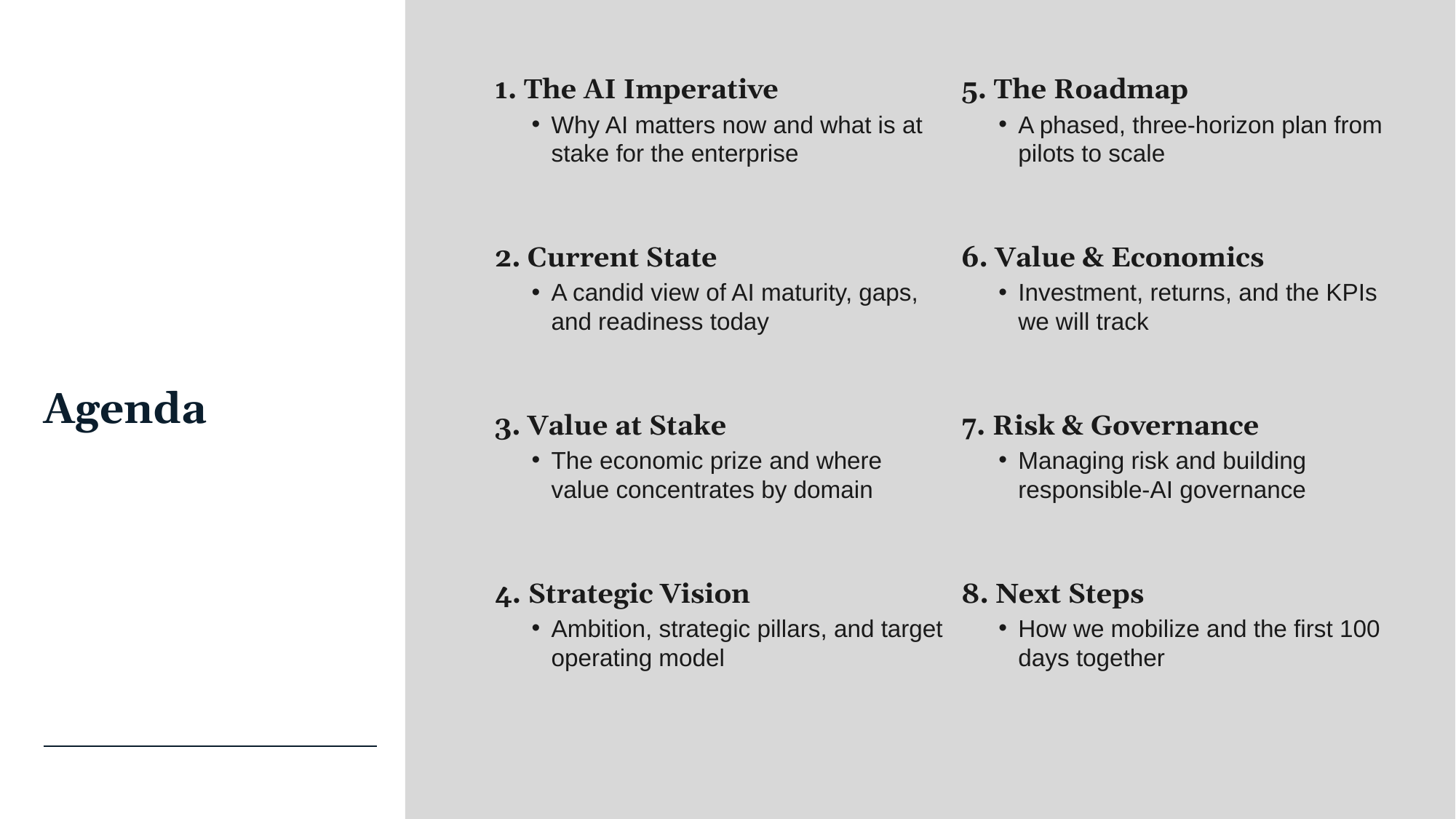

1. The AI Imperative
5. The Roadmap
Why AI matters now and what is at stake for the enterprise

A phased, three-horizon plan from pilots to scale

2. Current State
6. Value & Economics
A candid view of AI maturity, gaps, and readiness today

Investment, returns, and the KPIs we will track

# Agenda
3. Value at Stake
7. Risk & Governance
The economic prize and where value concentrates by domain

Managing risk and building responsible-AI governance

4. Strategic Vision
8. Next Steps
Ambition, strategic pillars, and target operating model

How we mobilize and the first 100 days together